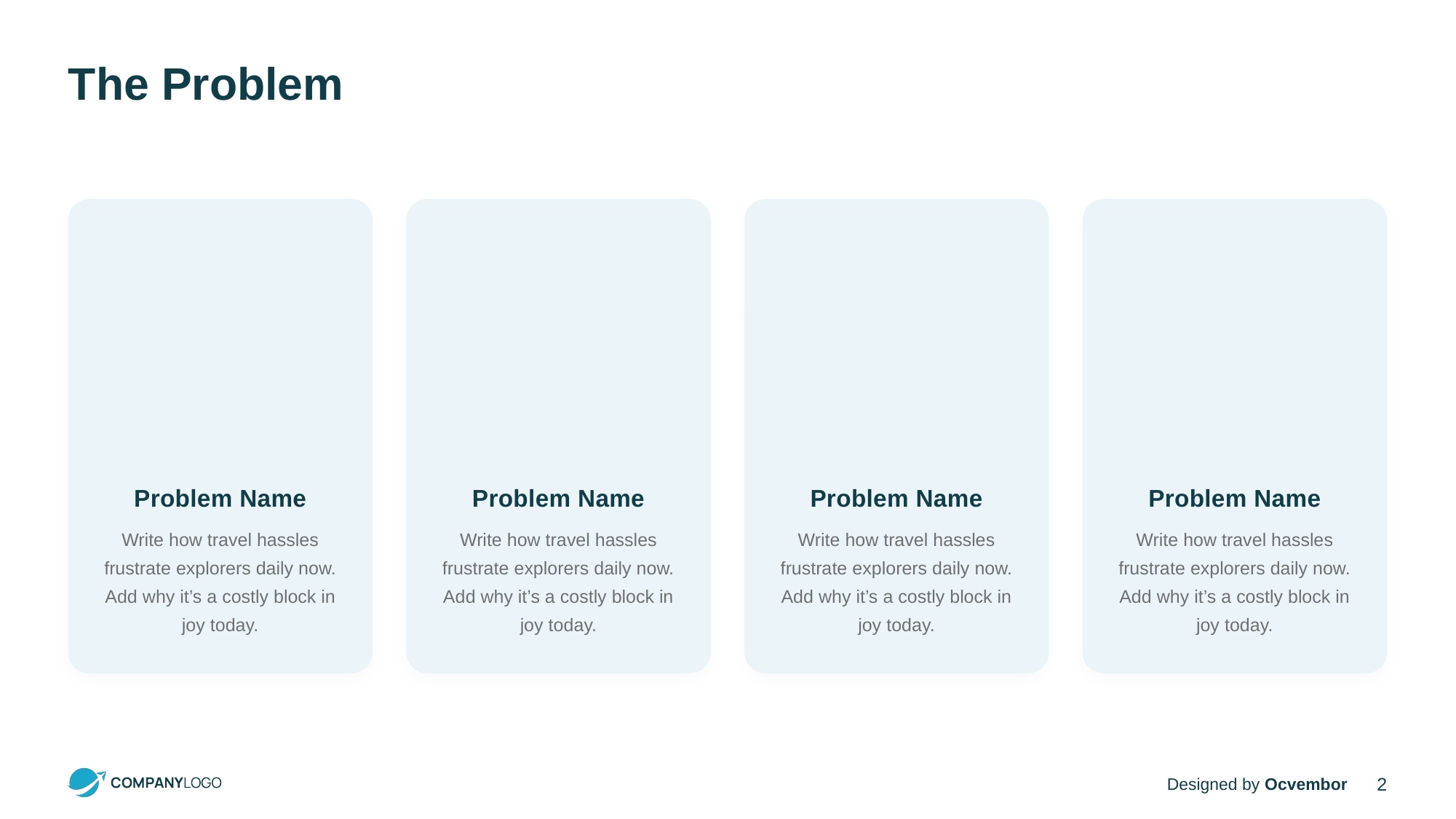

# The Problem

Problem Name
Problem Name
Problem Name
Problem Name
Write how travel hassles frustrate explorers daily now. Add why it’s a costly block in joy today.
Write how travel hassles frustrate explorers daily now. Add why it’s a costly block in joy today.
Write how travel hassles frustrate explorers daily now. Add why it’s a costly block in joy today.
Write how travel hassles frustrate explorers daily now. Add why it’s a costly block in joy today.